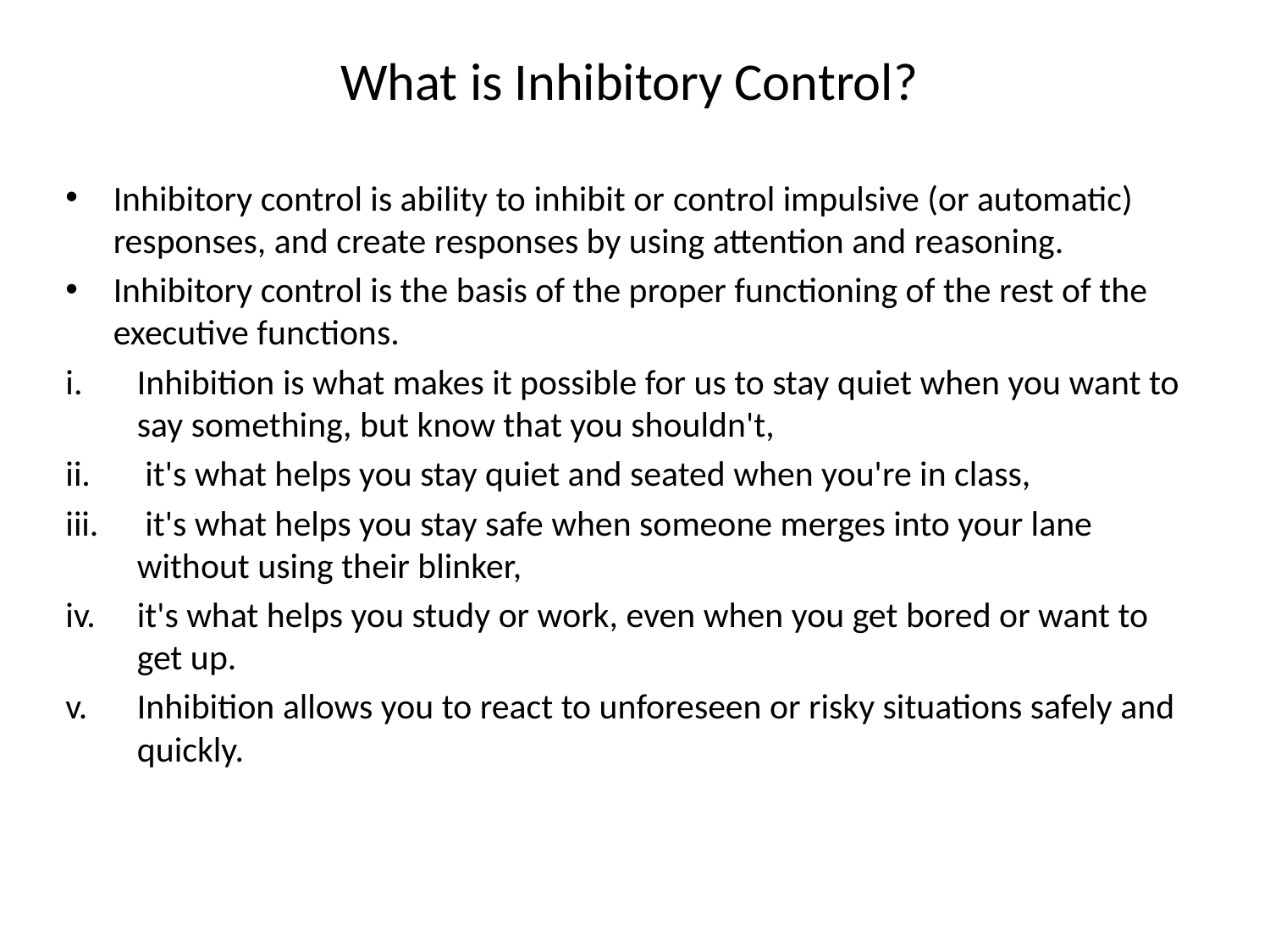

What is Inhibitory Control?
Inhibitory control is ability to inhibit or control impulsive (or automatic) responses, and create responses by using attention and reasoning.
Inhibitory control is the basis of the proper functioning of the rest of the executive functions.
Inhibition is what makes it possible for us to stay quiet when you want to say something, but know that you shouldn't,
 it's what helps you stay quiet and seated when you're in class,
 it's what helps you stay safe when someone merges into your lane without using their blinker,
it's what helps you study or work, even when you get bored or want to get up.
Inhibition allows you to react to unforeseen or risky situations safely and quickly.